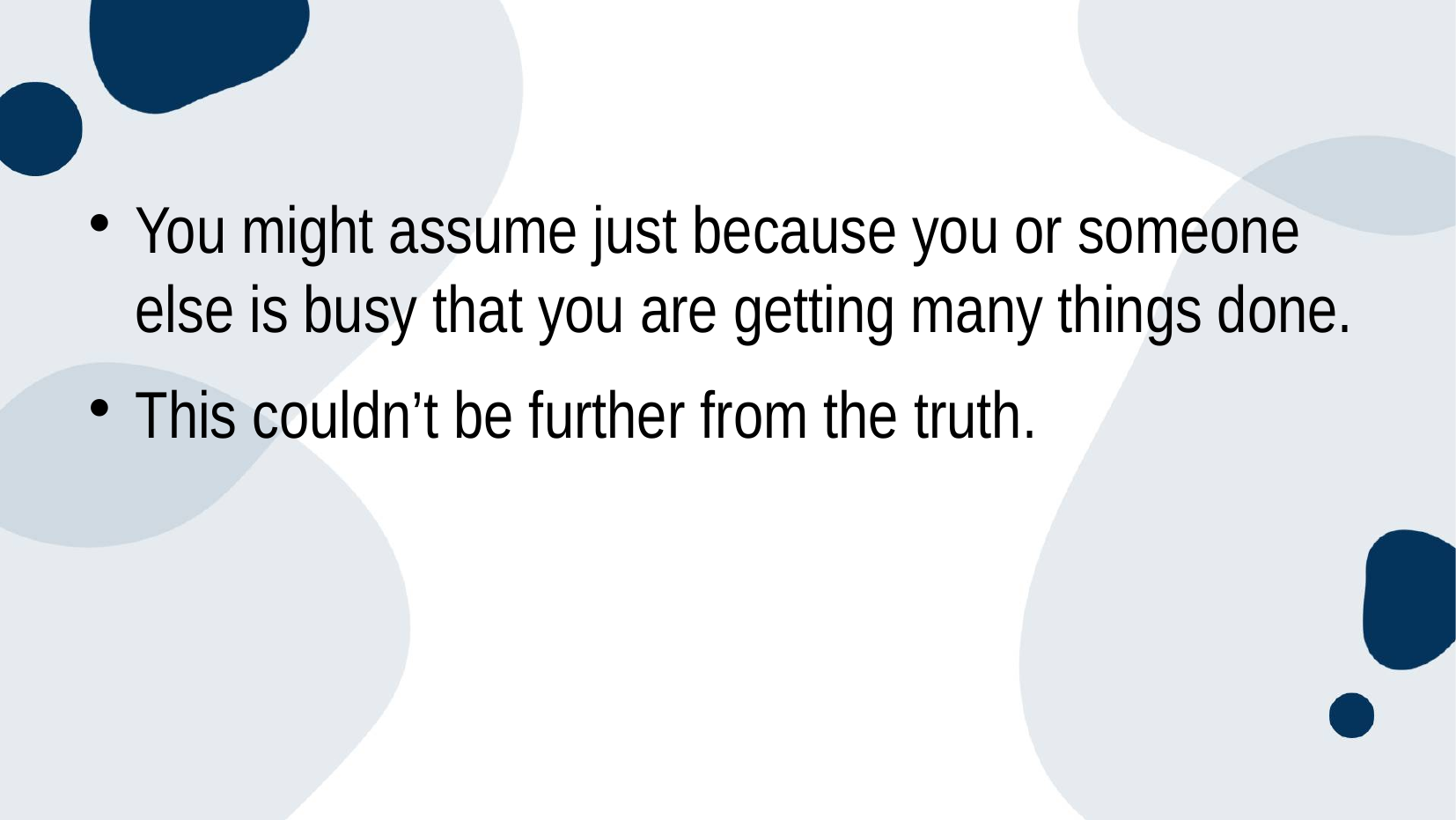

You might assume just because you or someone else is busy that you are getting many things done.
This couldn’t be further from the truth.